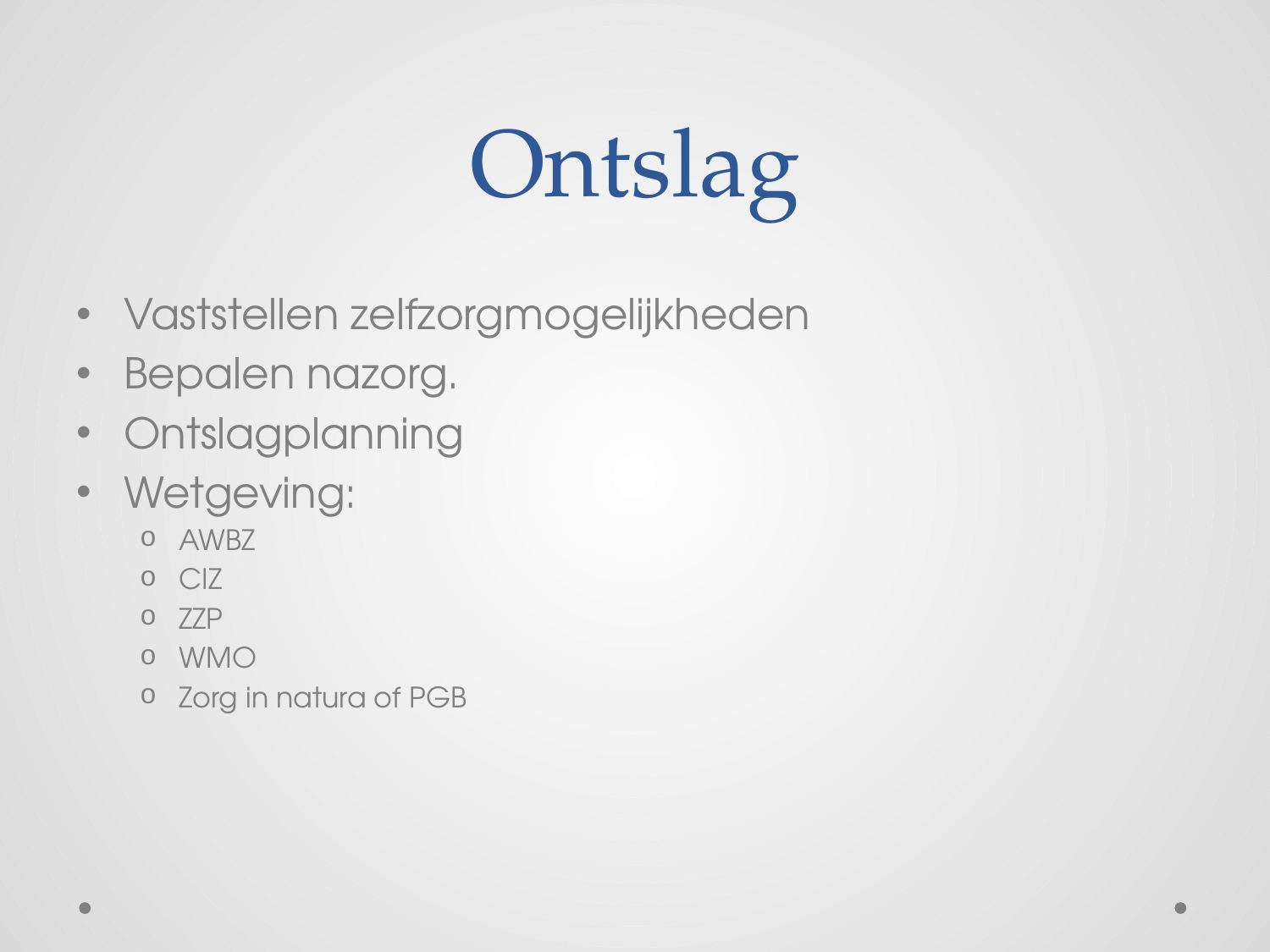

# Ontslag

Vaststellen zelfzorgmogelijkheden
Bepalen nazorg.
Ontslagplanning
Wetgeving:
AWBZ
CIZ
ZZP
WMO
Zorg in natura of PGB